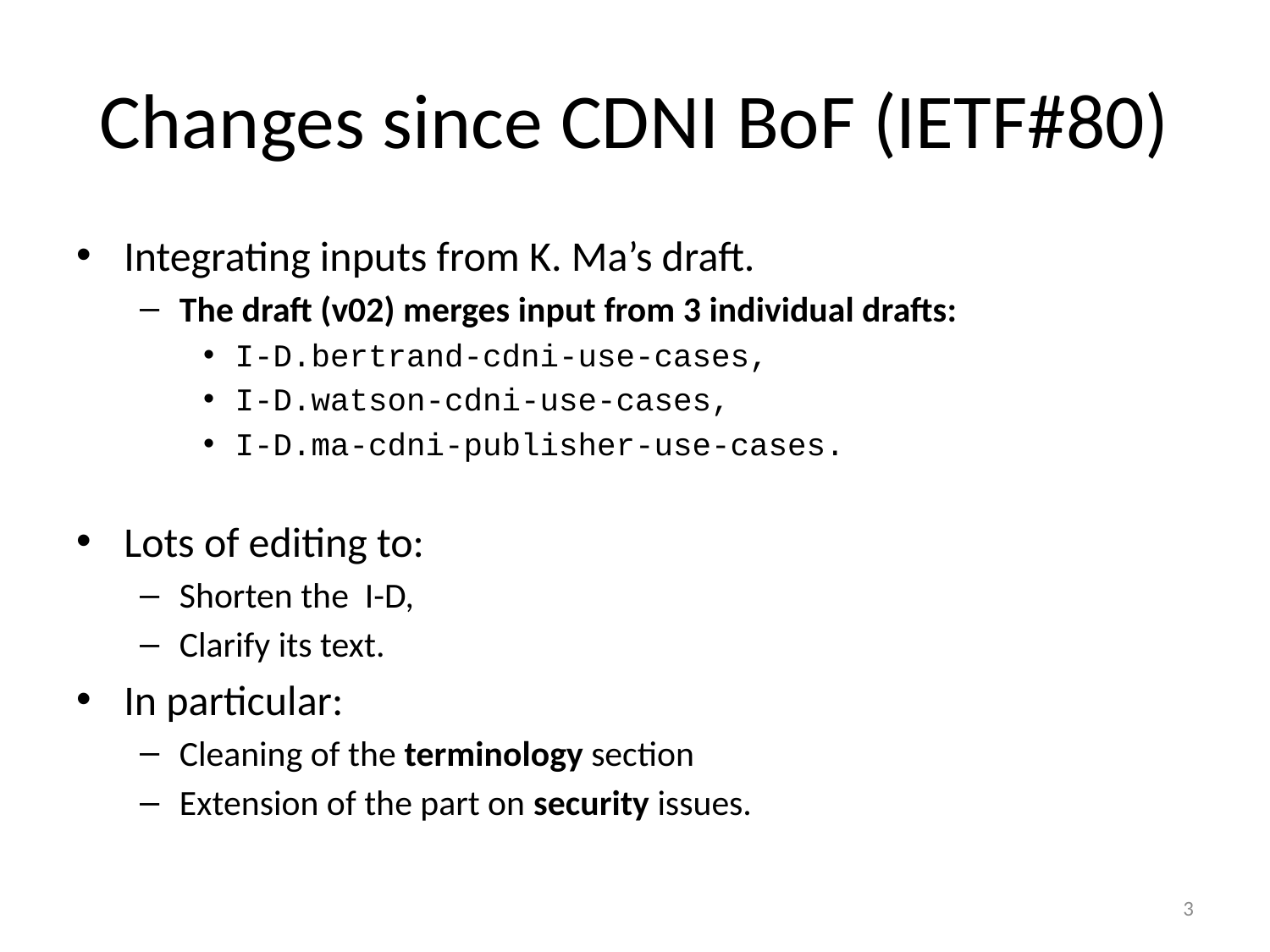

# Changes since CDNI BoF (IETF#80)
Integrating inputs from K. Ma’s draft.
The draft (v02) merges input from 3 individual drafts:
I-D.bertrand-cdni-use-cases,
I-D.watson-cdni-use-cases,
I-D.ma-cdni-publisher-use-cases.

Lots of editing to:
Shorten the  I-D,
Clarify its text.
In particular:
Cleaning of the terminology section
Extension of the part on security issues.
3